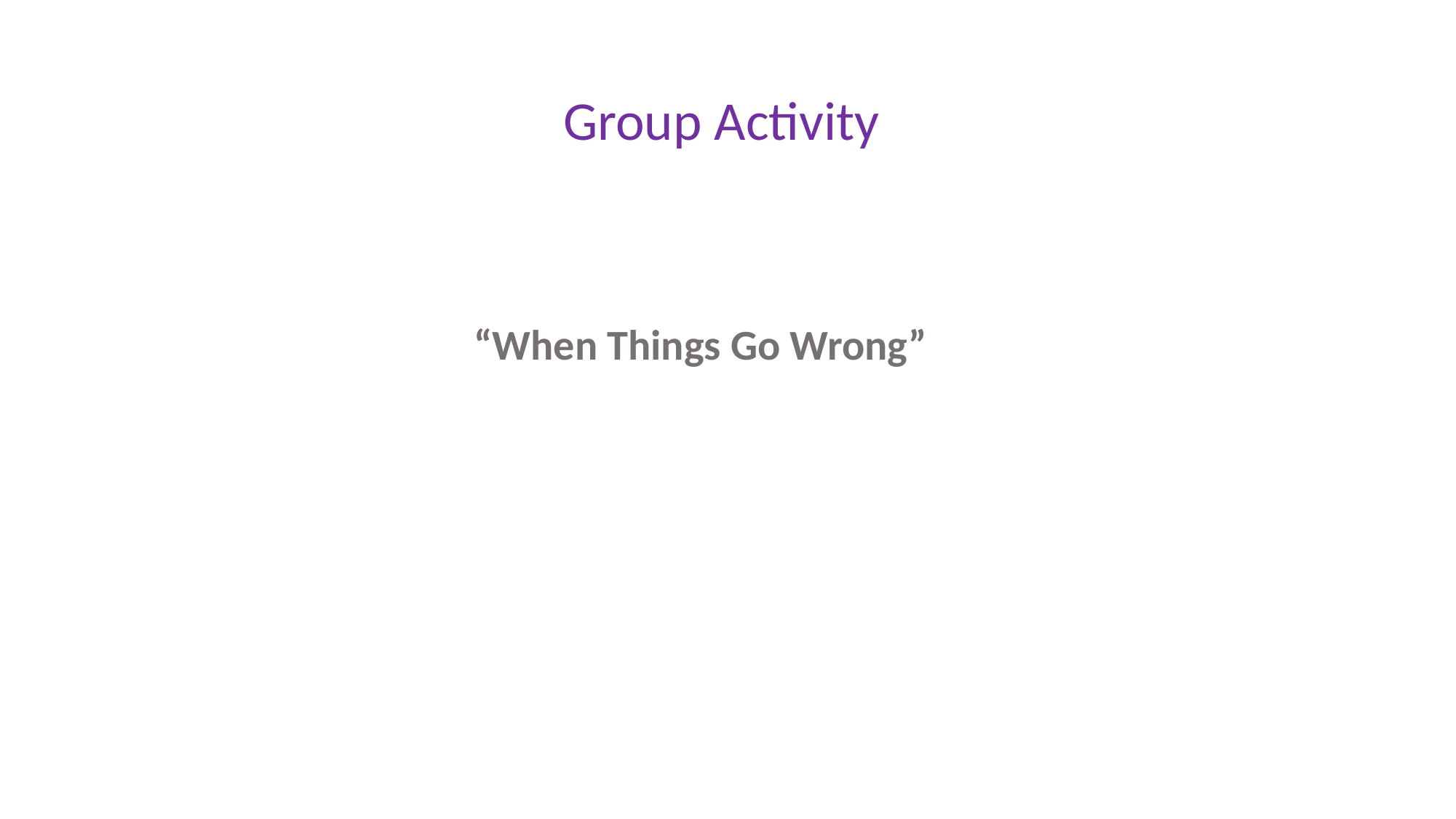

# Group Activity
“When Things Go Wrong”